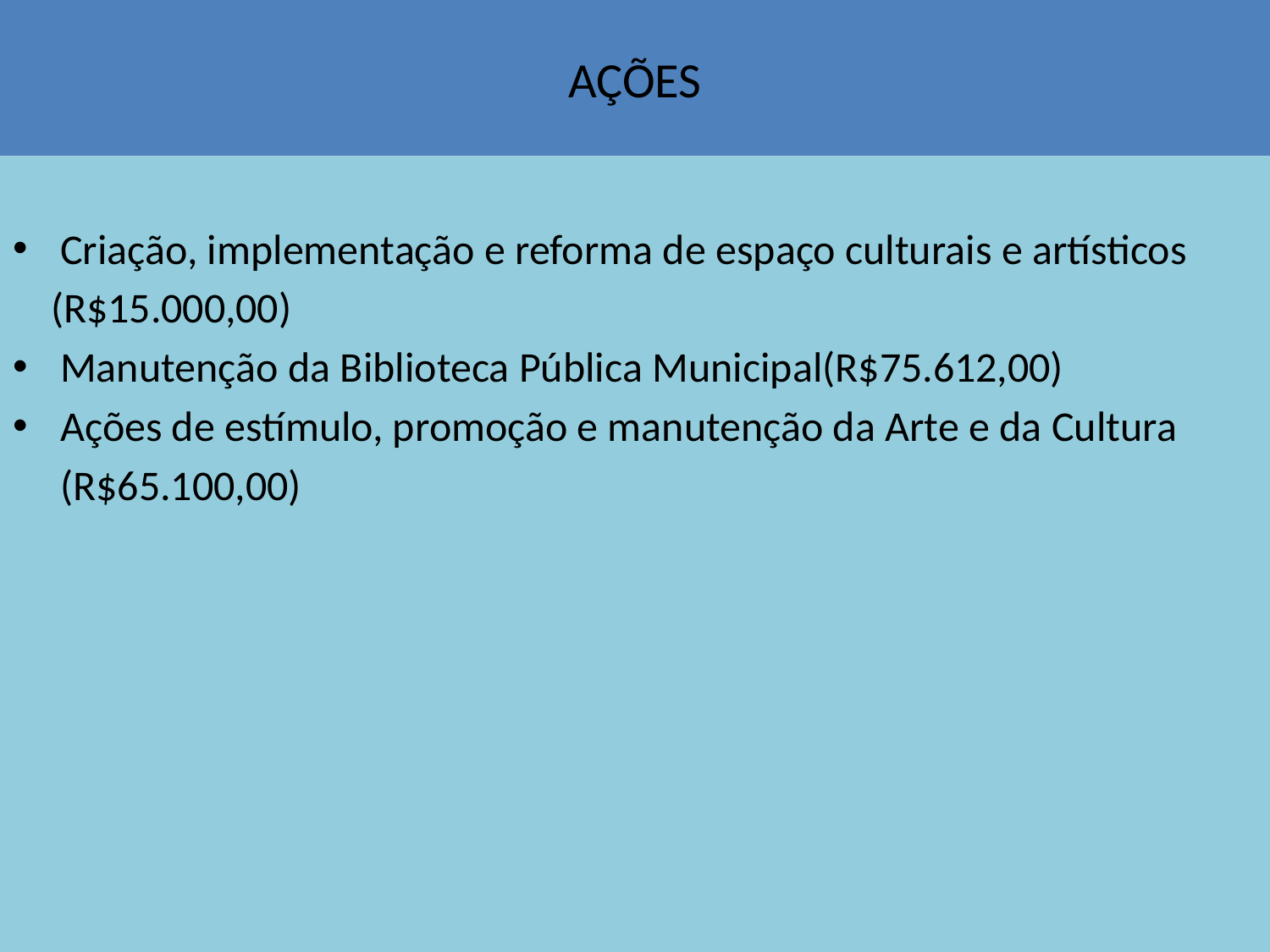

# AÇÕES

Criação, implementação e reforma de espaço culturais e artísticos
    (R$15.000,00)
Manutenção da Biblioteca Pública Municipal(R$75.612,00)
Ações de estímulo, promoção e manutenção da Arte e da Cultura
     (R$65.100,00)